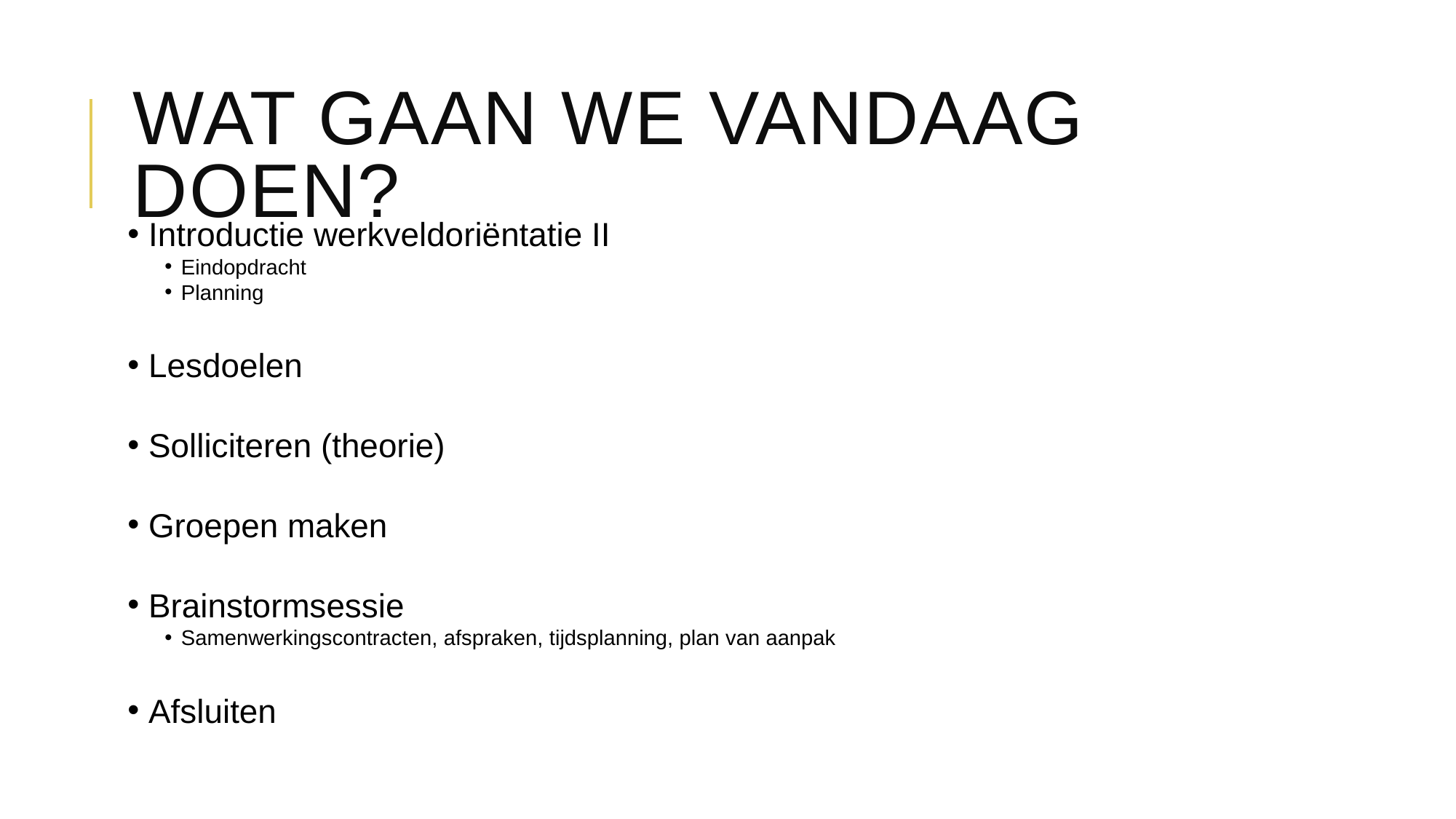

# Wat gaan we vandaag doen?
 Introductie werkveldoriëntatie II
Eindopdracht
Planning

 Lesdoelen

 Solliciteren (theorie)

 Groepen maken

 Brainstormsessie
Samenwerkingscontracten, afspraken, tijdsplanning, plan van aanpak

 Afsluiten